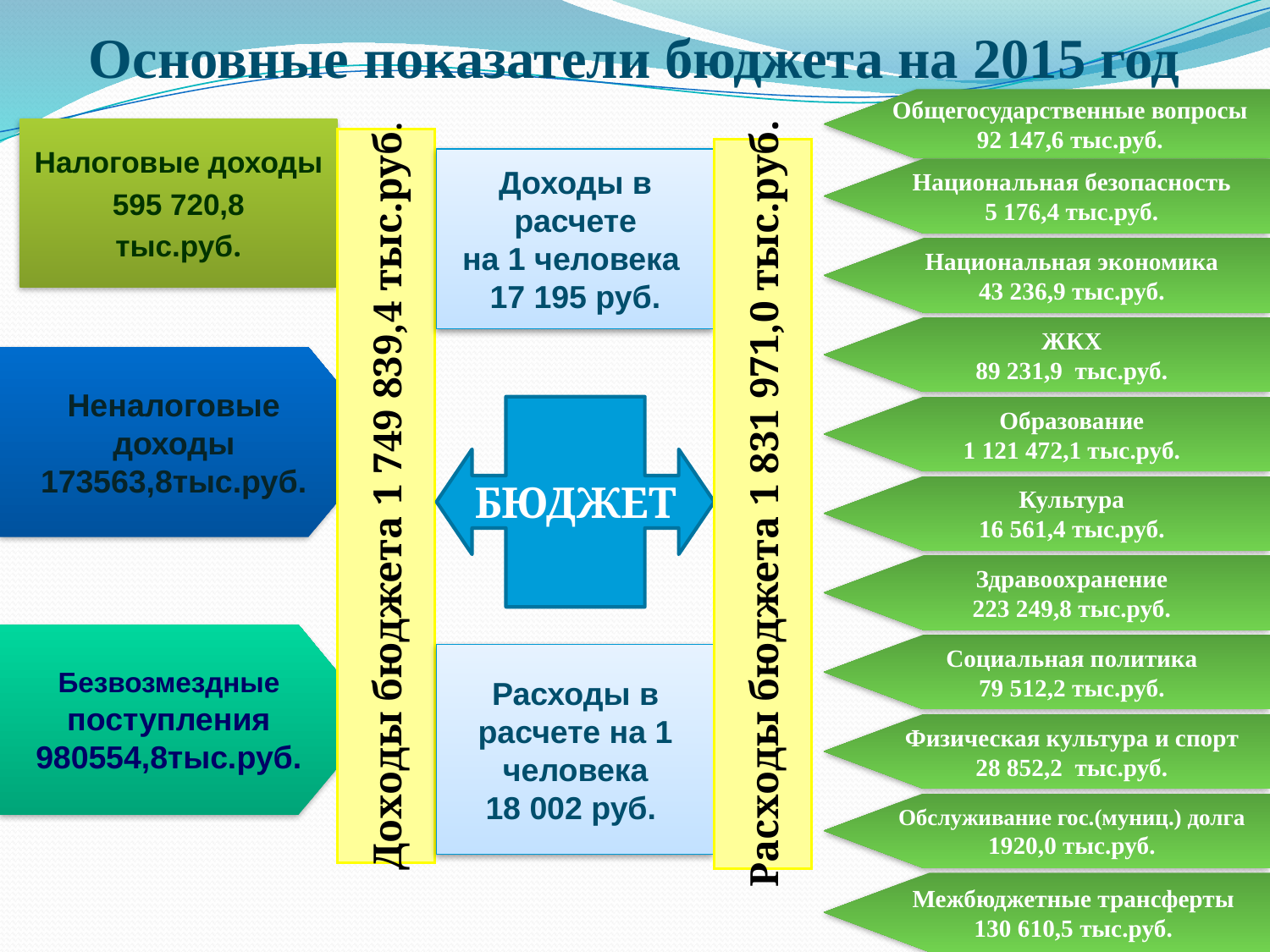

# Основные показатели бюджета на 2015 год
Общегосударственные вопросы
92 147,6 тыс.руб.
Налоговые доходы
595 720,8
тыс.руб.
Доходы бюджета 1 749 839,4 тыс.руб.
Расходы бюджета 1 831 971,0 тыс.руб.
Доходы в расчете
на 1 человека
17 195 руб.
Национальная безопасность
5 176,4 тыс.руб.

Национальная экономика
43 236,9 тыс.руб.
.
ЖКХ
89 231,9  тыс.руб.
Неналоговые доходы
173563,8тыс.руб.
БЮДЖЕТ
Образование
1 121 472,1 тыс.руб.
Культура
16 561,4 тыс.руб.
Здравоохранение
223 249,8 тыс.руб.
Безвозмездные поступления
980554,8тыс.руб.
Социальная политика
79 512,2 тыс.руб.
Расходы в расчете на 1 человека
18 002 руб.
Физическая культура и спорт
28 852,2  тыс.руб.
Обслуживание гос.(муниц.) долга
1920,0 тыс.руб.
Межбюджетные трансферты
130 610,5 тыс.руб.